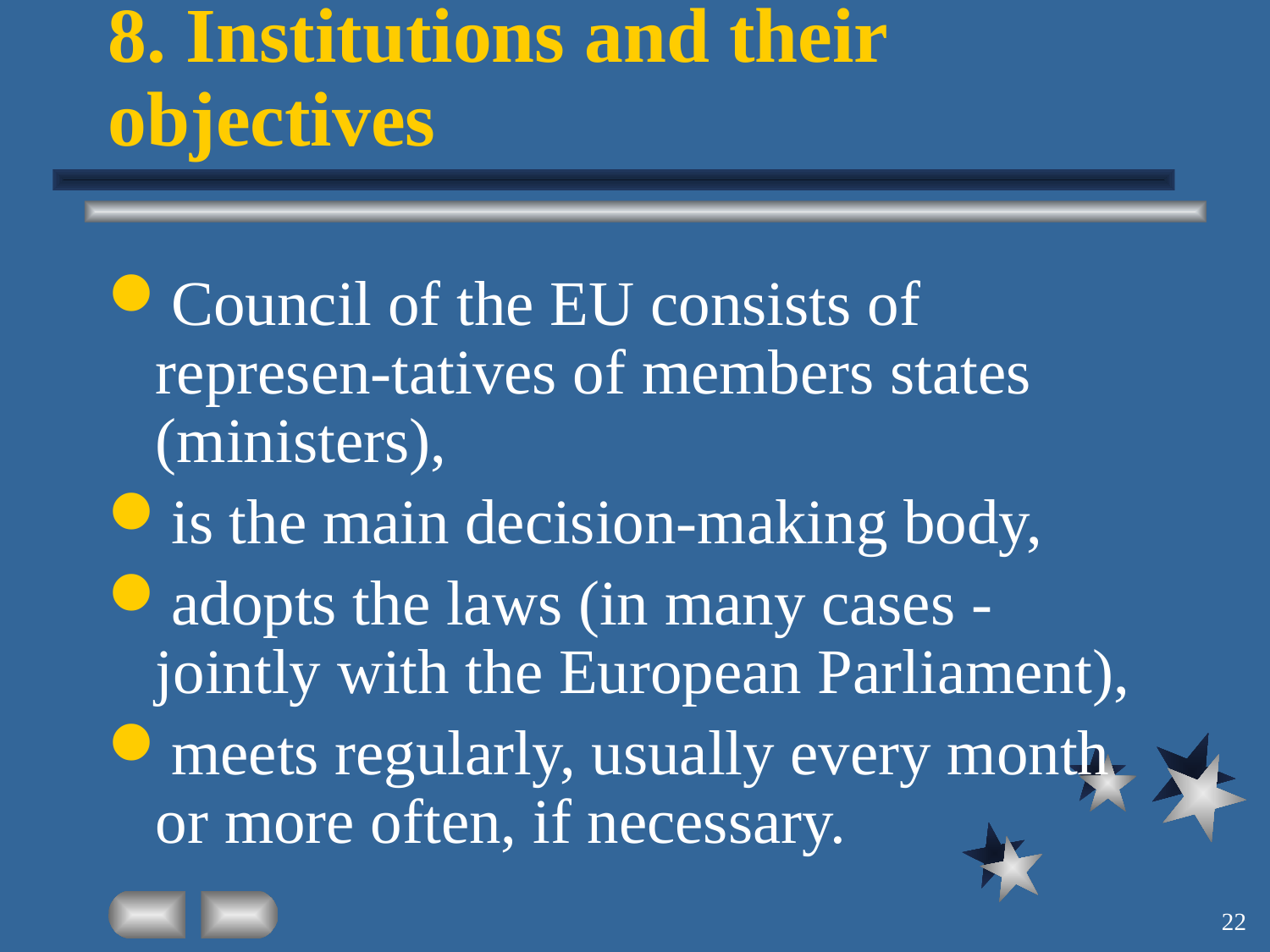

# 8. Institutions and their objectives
Council of the EU consists of represen-tatives of members states (ministers),
is the main decision-making body,
adopts the laws (in many cases - jointly with the European Parliament),
meets regularly, usually every month or more often, if necessary.
22